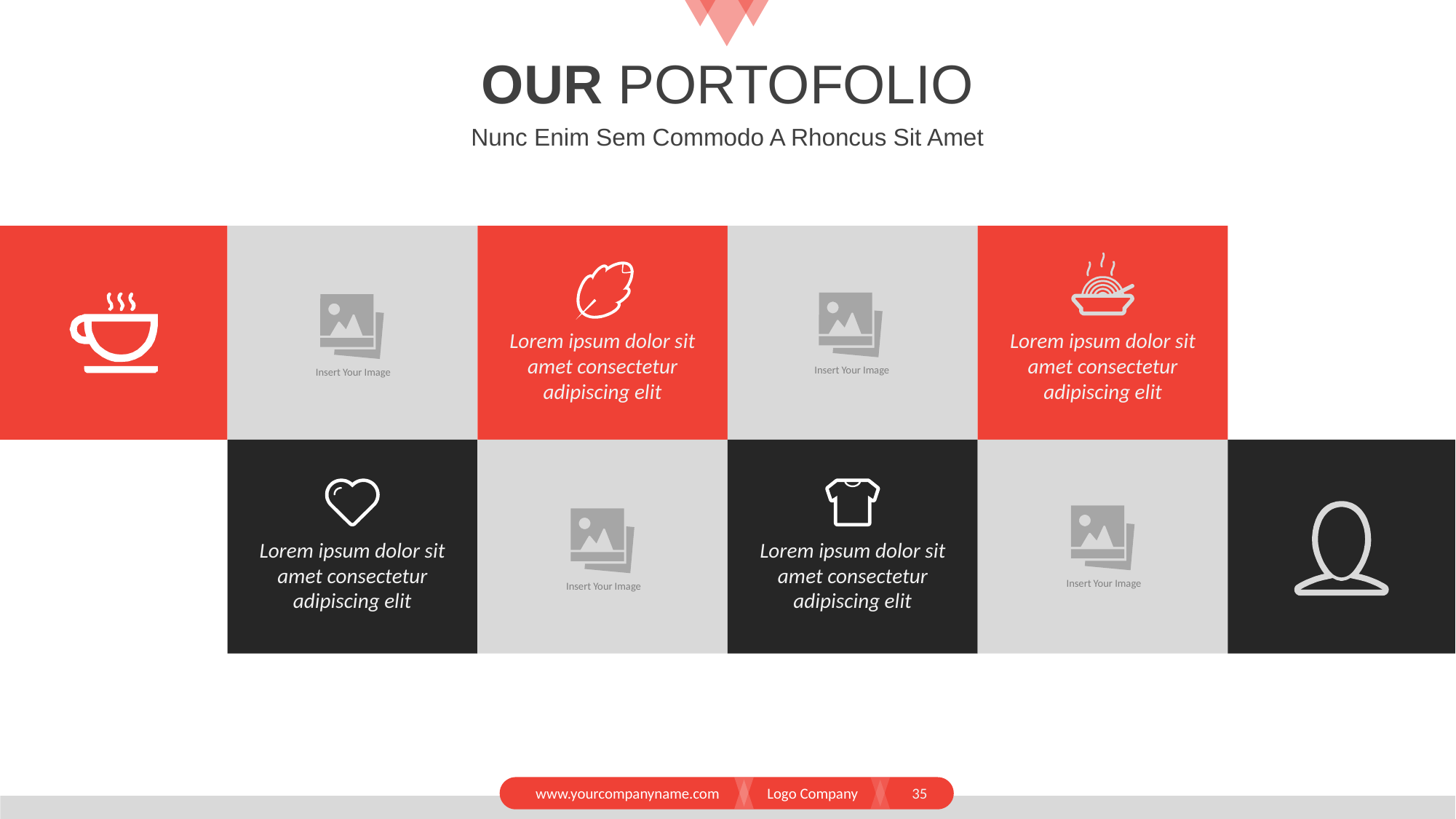

# OUR PORTOFOLIO
Nunc Enim Sem Commodo A Rhoncus Sit Amet

 Insert Your Image

 Insert Your Image
Lorem ipsum dolor sit amet consectetur adipiscing elit
Lorem ipsum dolor sit amet consectetur adipiscing elit

 Insert Your Image

 Insert Your Image
Lorem ipsum dolor sit amet consectetur adipiscing elit
Lorem ipsum dolor sit amet consectetur adipiscing elit
35